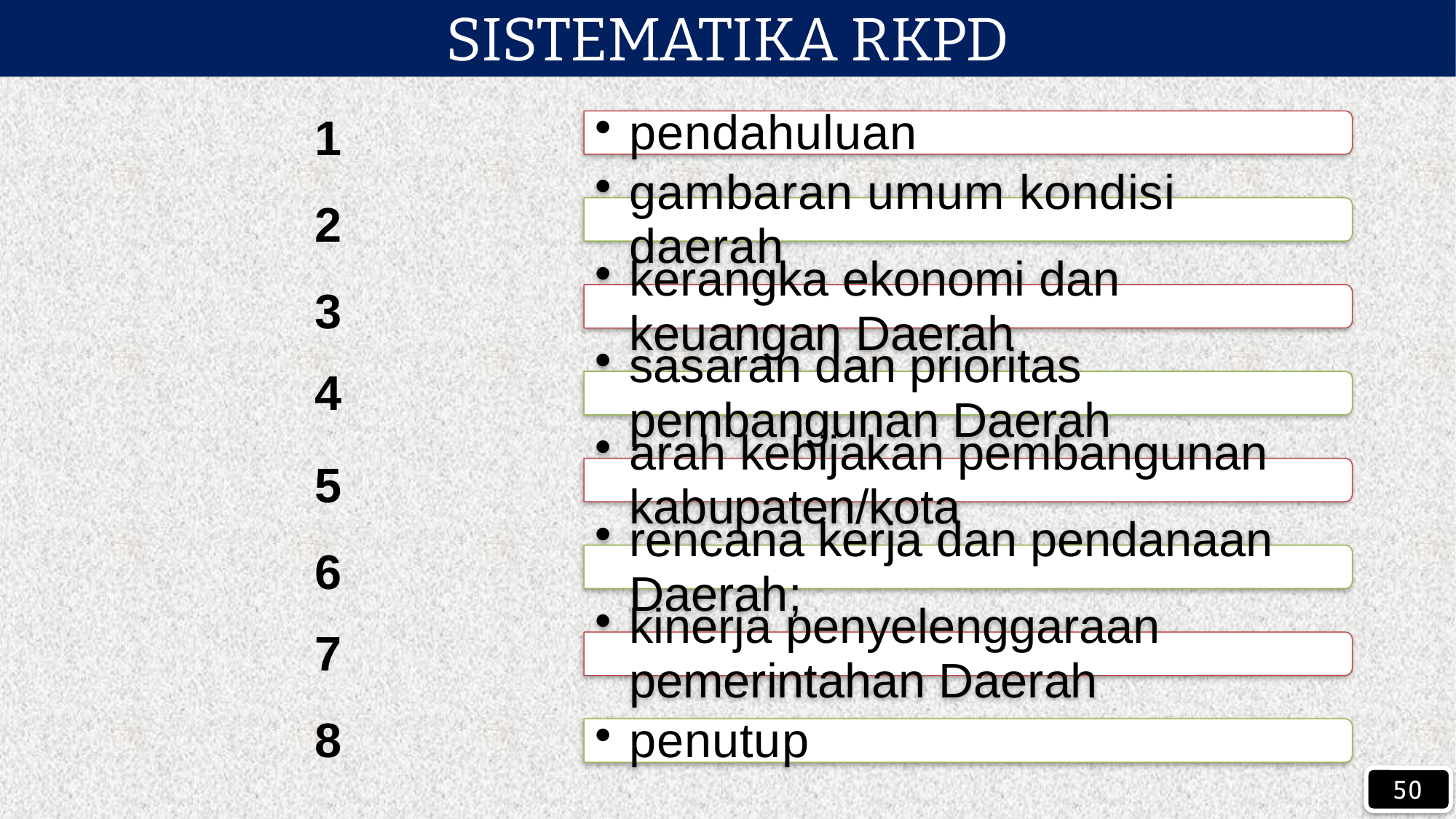

SISTEMATIKA RKPD
1
pendahuluan
2
gambaran umum kondisi daerah
3
kerangka ekonomi dan keuangan Daerah
5
arah kebijakan pembangunan kabupaten/kota
6
rencana kerja dan pendanaan Daerah;
4
sasaran dan prioritas pembangunan Daerah
7
kinerja penyelenggaraan pemerintahan Daerah
8
penutup
50